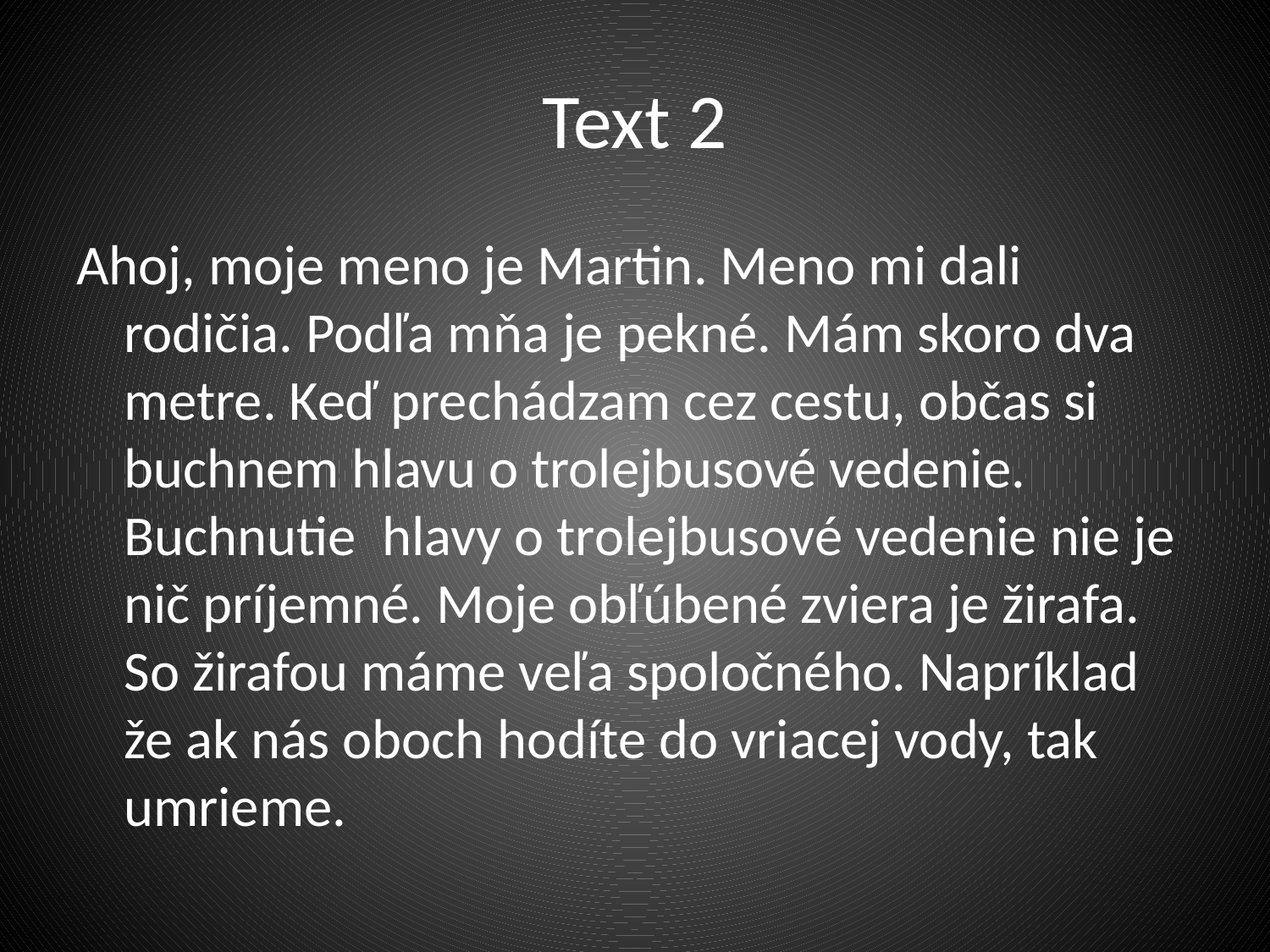

# Text 2
Ahoj, moje meno je Martin. Meno mi dali rodičia. Podľa mňa je pekné. Mám skoro dva metre. Keď prechádzam cez cestu, občas si buchnem hlavu o trolejbusové vedenie. Buchnutie  hlavy o trolejbusové vedenie nie je nič príjemné. Moje obľúbené zviera je žirafa. So žirafou máme veľa spoločného. Napríklad že ak nás oboch hodíte do vriacej vody, tak umrieme.